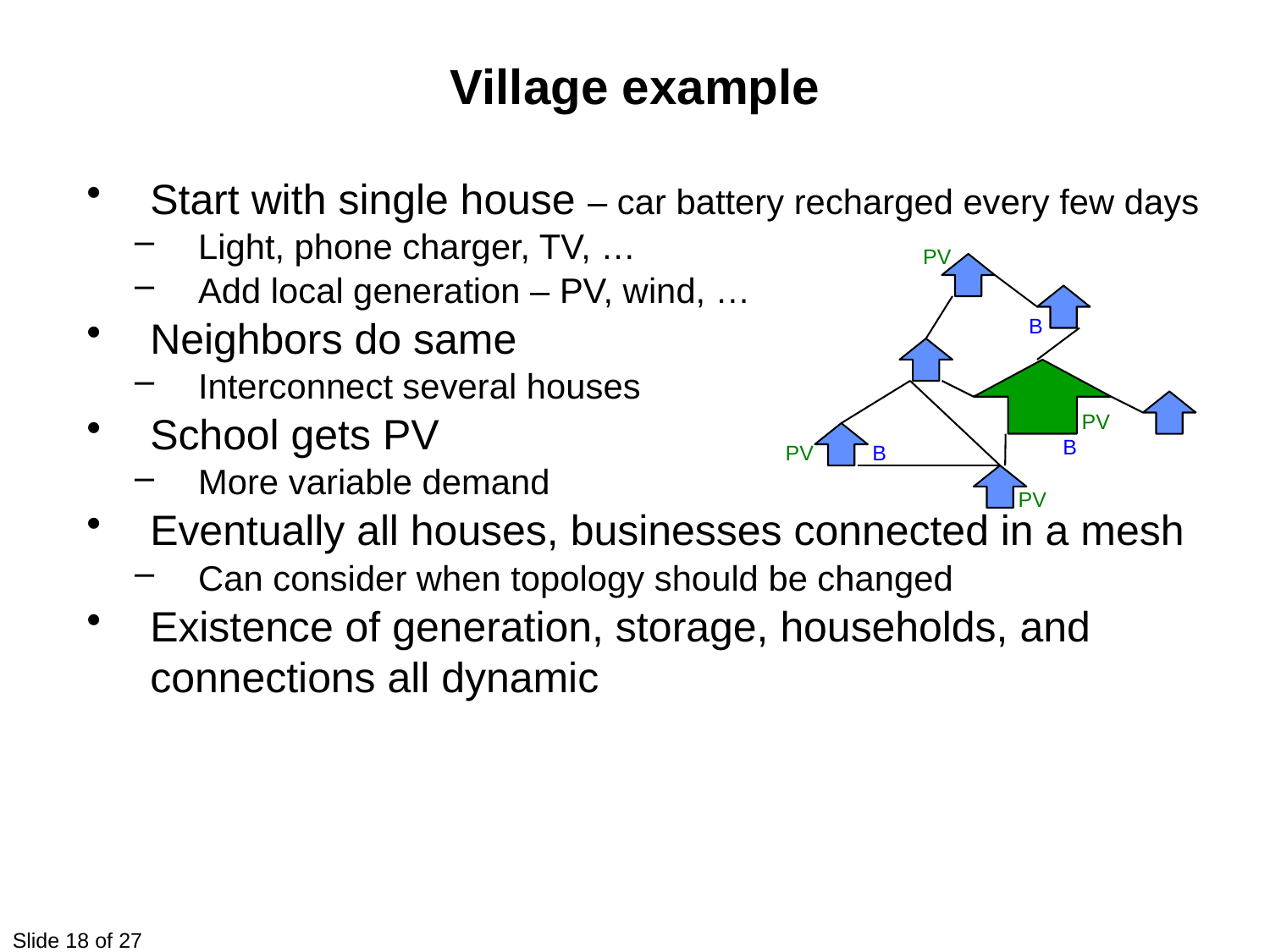

Village example
Start with single house – car battery recharged every few days
Light, phone charger, TV, …
Add local generation – PV, wind, …
Neighbors do same
Interconnect several houses
School gets PV
More variable demand
Eventually all houses, businesses connected in a mesh
Can consider when topology should be changed
Existence of generation, storage, households, and connections all dynamic

PV

B

PV

B
PV
B

PV